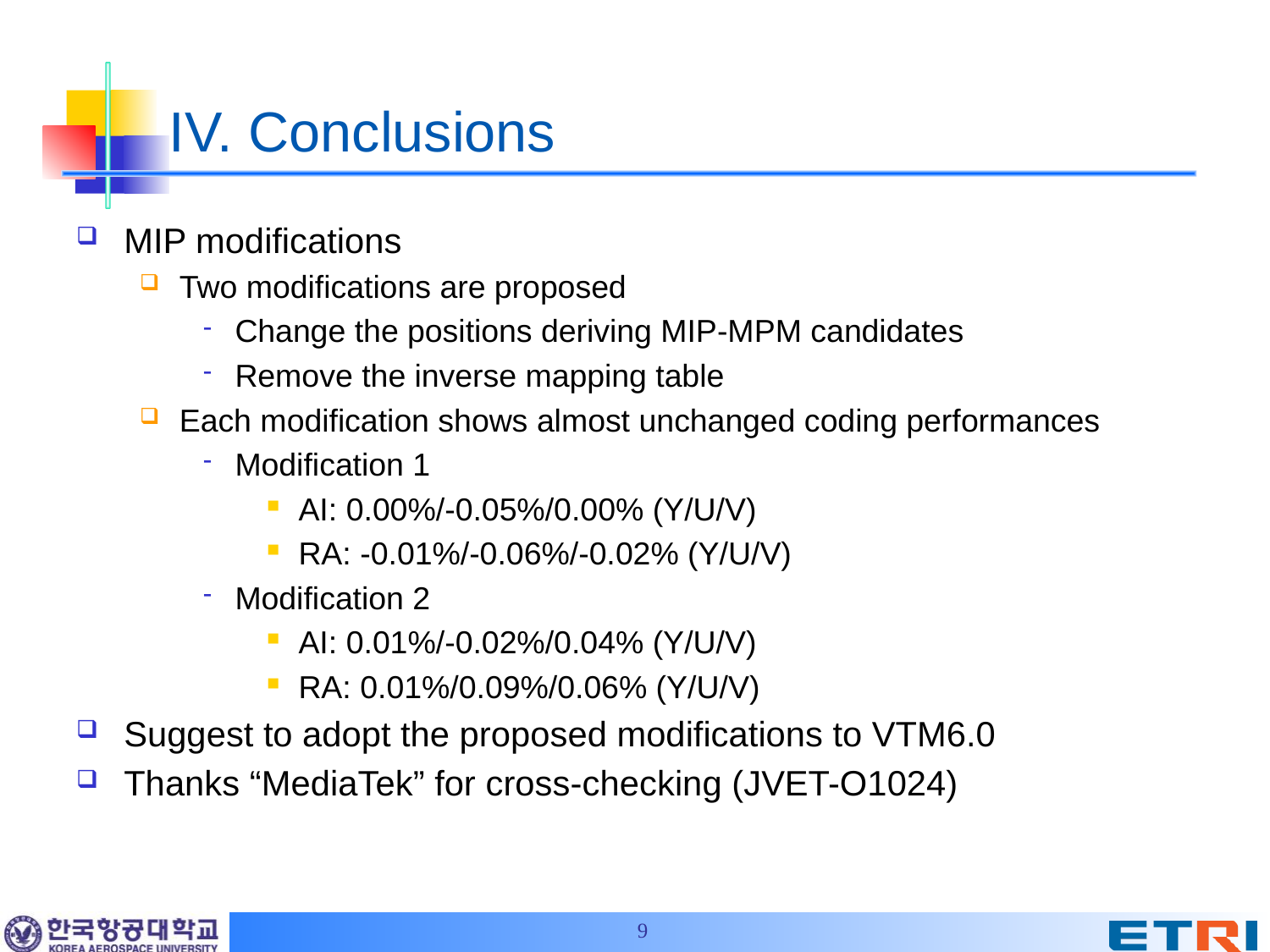

# IV. Conclusions
MIP modifications
Two modifications are proposed
Change the positions deriving MIP-MPM candidates
Remove the inverse mapping table
Each modification shows almost unchanged coding performances
Modification 1
AI: 0.00%/-0.05%/0.00% (Y/U/V)
RA: -0.01%/-0.06%/-0.02% (Y/U/V)
Modification 2
AI: 0.01%/-0.02%/0.04% (Y/U/V)
RA: 0.01%/0.09%/0.06% (Y/U/V)
Suggest to adopt the proposed modifications to VTM6.0
Thanks “MediaTek” for cross-checking (JVET-O1024)